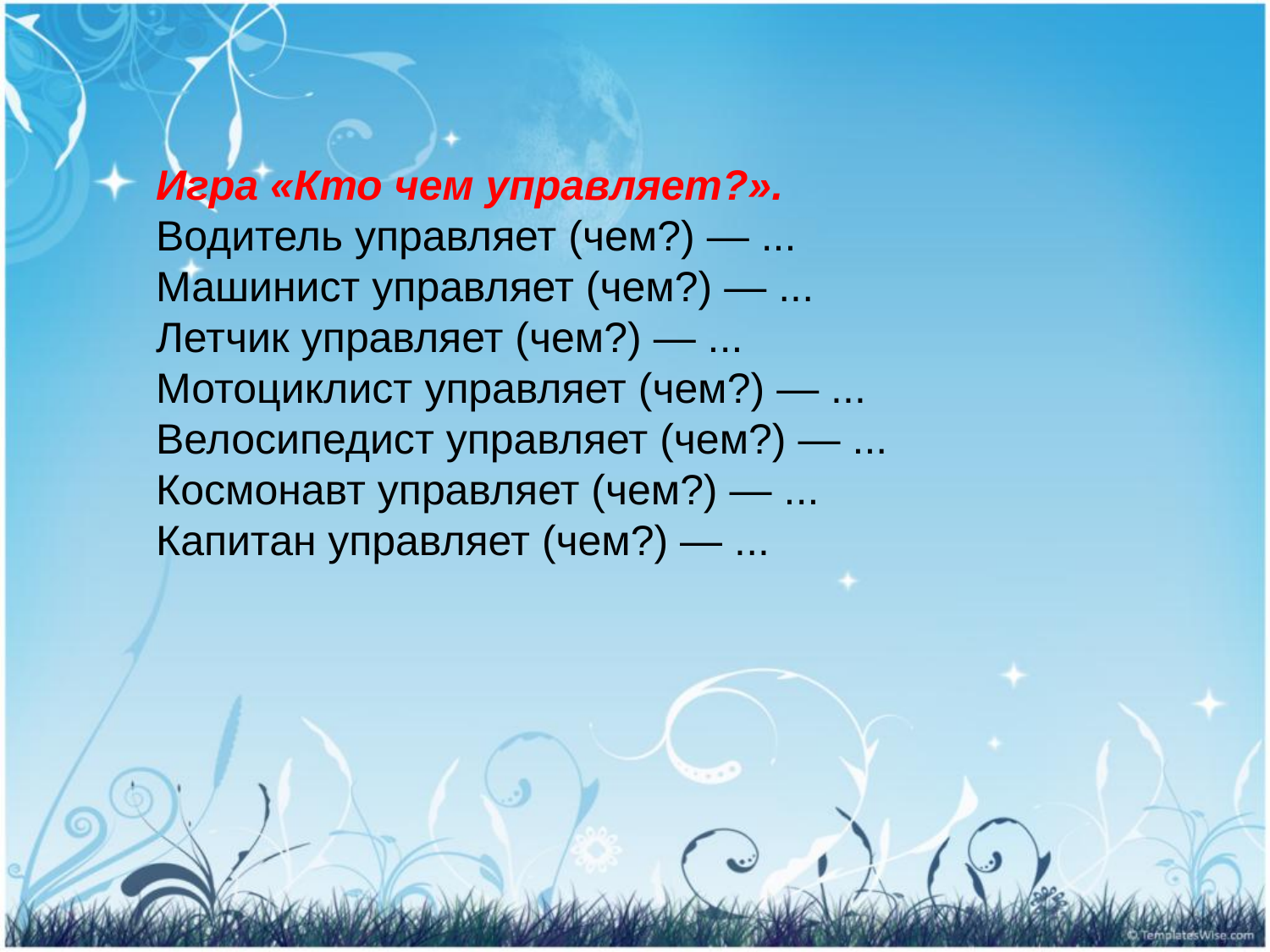

Игра «Кто чем управляет?».
Водитель управляет (чем?) — ...
Машинист управляет (чем?) — ...
Летчик управляет (чем?) — ...
Мотоциклист управляет (чем?) — ... Велосипедист управляет (чем?) — ...
Космонавт управляет (чем?) — ...
Капитан управляет (чем?) — ...